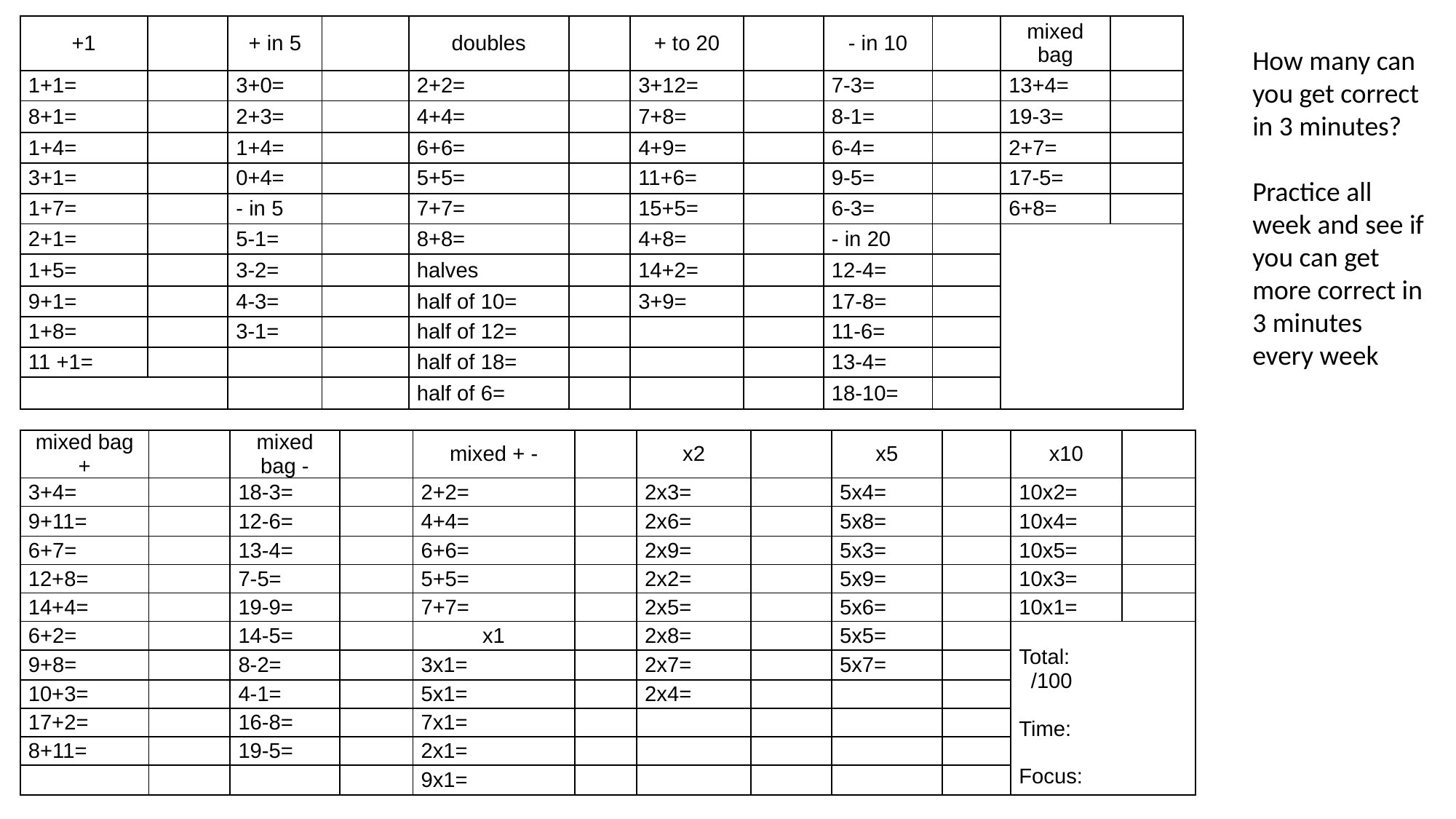

| +1 |  | + in 5 |  | doubles |  | + to 20 |  | - in 10 |  | mixed bag |  |
| --- | --- | --- | --- | --- | --- | --- | --- | --- | --- | --- | --- |
| 1+1= |  | 3+0= |  | 2+2= |  | 3+12= |  | 7-3= |  | 13+4= |  |
| 8+1= |  | 2+3= |  | 4+4= |  | 7+8= |  | 8-1= |  | 19-3= |  |
| 1+4= |  | 1+4= |  | 6+6= |  | 4+9= |  | 6-4= |  | 2+7= |  |
| 3+1= |  | 0+4= |  | 5+5= |  | 11+6= |  | 9-5= |  | 17-5= |  |
| 1+7= |  | - in 5 |  | 7+7= |  | 15+5= |  | 6-3= |  | 6+8= |  |
| 2+1= |  | 5-1= |  | 8+8= |  | 4+8= |  | - in 20 |  |  |  |
| 1+5= |  | 3-2= |  | halves |  | 14+2= |  | 12-4= |  |  |  |
| 9+1= |  | 4-3= |  | half of 10= |  | 3+9= |  | 17-8= |  |  |  |
| 1+8= |  | 3-1= |  | half of 12= |  |  |  | 11-6= |  |  |  |
| 11 +1= |  |  |  | half of 18= |  |  |  | 13-4= |  |  |  |
|  |  |  |  | half of 6= |  |  |  | 18-10= |  |  |  |
How many can you get correct in 3 minutes?

Practice all week and see if you can get more correct in 3 minutes every week
| mixed bag + |  | mixed bag - |  | mixed + - |  | x2 |  | x5 |  | x10 |  |
| --- | --- | --- | --- | --- | --- | --- | --- | --- | --- | --- | --- |
| 3+4= |  | 18-3= |  | 2+2= |  | 2x3= |  | 5x4= |  | 10x2= |  |
| 9+11= |  | 12-6= |  | 4+4= |  | 2x6= |  | 5x8= |  | 10x4= |  |
| 6+7= |  | 13-4= |  | 6+6= |  | 2x9= |  | 5x3= |  | 10x5= |  |
| 12+8= |  | 7-5= |  | 5+5= |  | 2x2= |  | 5x9= |  | 10x3= |  |
| 14+4= |  | 19-9= |  | 7+7= |  | 2x5= |  | 5x6= |  | 10x1= |  |
| 6+2= |  | 14-5= |  | x1 |  | 2x8= |  | 5x5= |  | Total: /100   Time: Focus: |  |
| 9+8= |  | 8-2= |  | 3x1= |  | 2x7= |  | 5x7= |  |  |  |
| 10+3= |  | 4-1= |  | 5x1= |  | 2x4= |  |  |  |  |  |
| 17+2= |  | 16-8= |  | 7x1= |  |  |  |  |  |  |  |
| 8+11= |  | 19-5= |  | 2x1= |  |  |  |  |  |  |  |
|  |  |  |  | 9x1= |  |  |  |  |  |  |  |